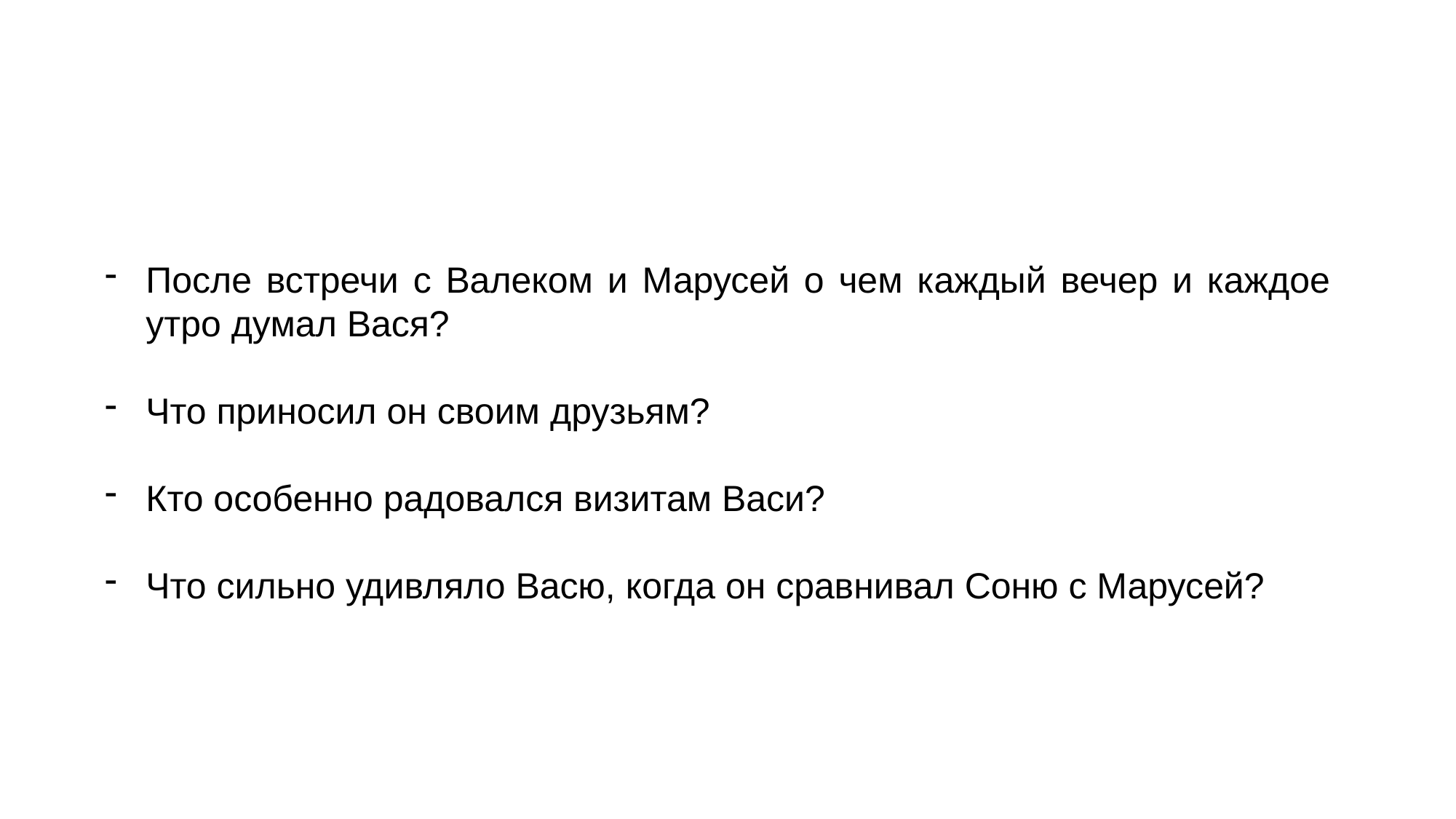

После встречи с Валеком и Марусей о чем каждый вечер и каждое утро думал Вася?

Что приносил он своим друзьям?

Кто особенно радовался визитам Васи?

Что сильно удивляло Васю, когда он сравнивал Соню с Марусей?